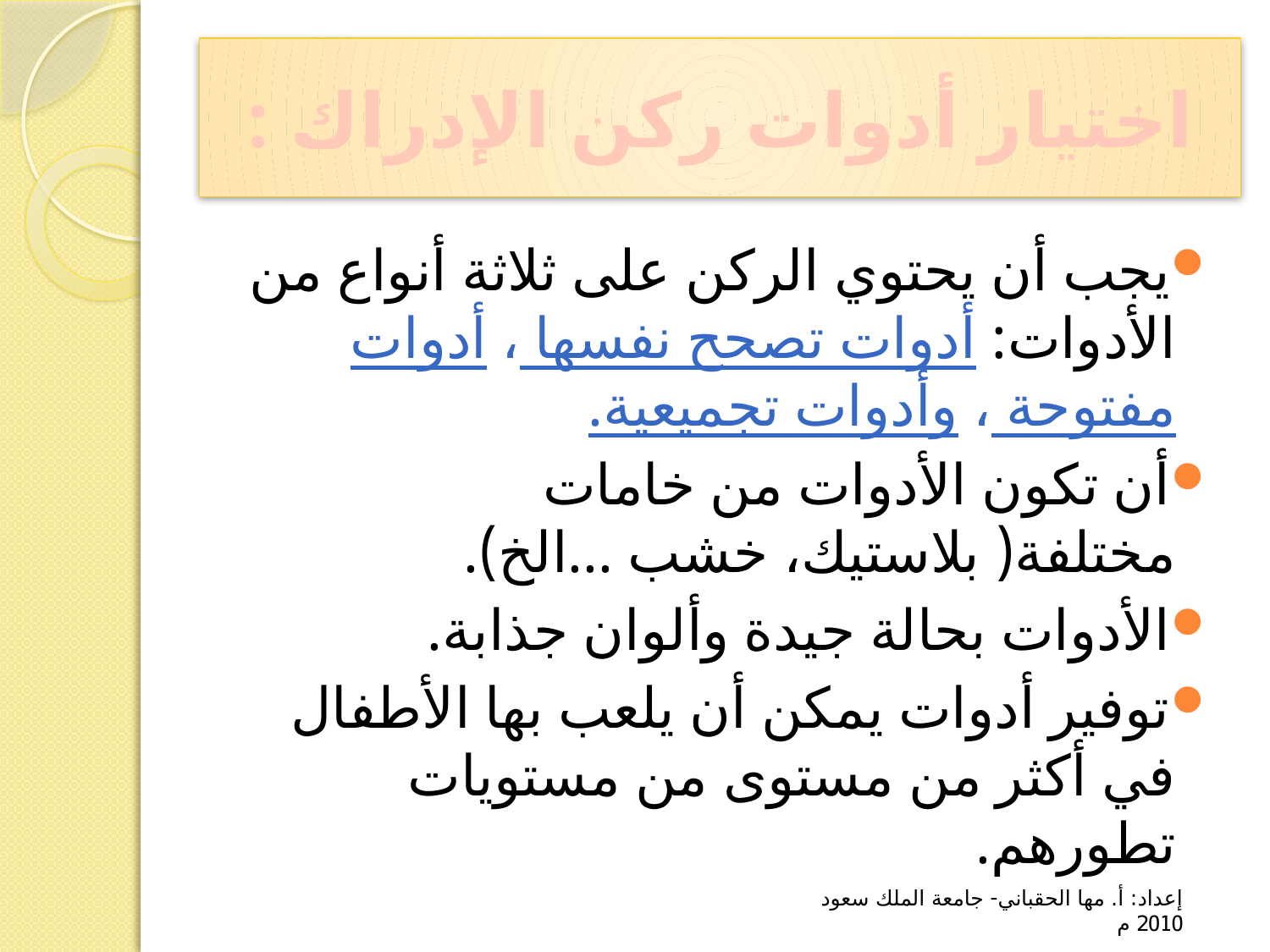

# اختيار أدوات ركن الإدراك :
يجب أن يحتوي الركن على ثلاثة أنواع من الأدوات: أدوات تصحح نفسها ، أدوات مفتوحة ، وأدوات تجميعية.
أن تكون الأدوات من خامات مختلفة( بلاستيك، خشب ...الخ).
الأدوات بحالة جيدة وألوان جذابة.
توفير أدوات يمكن أن يلعب بها الأطفال في أكثر من مستوى من مستويات تطورهم.

إعداد: أ. مها الحقباني- جامعة الملك سعود 2010 م